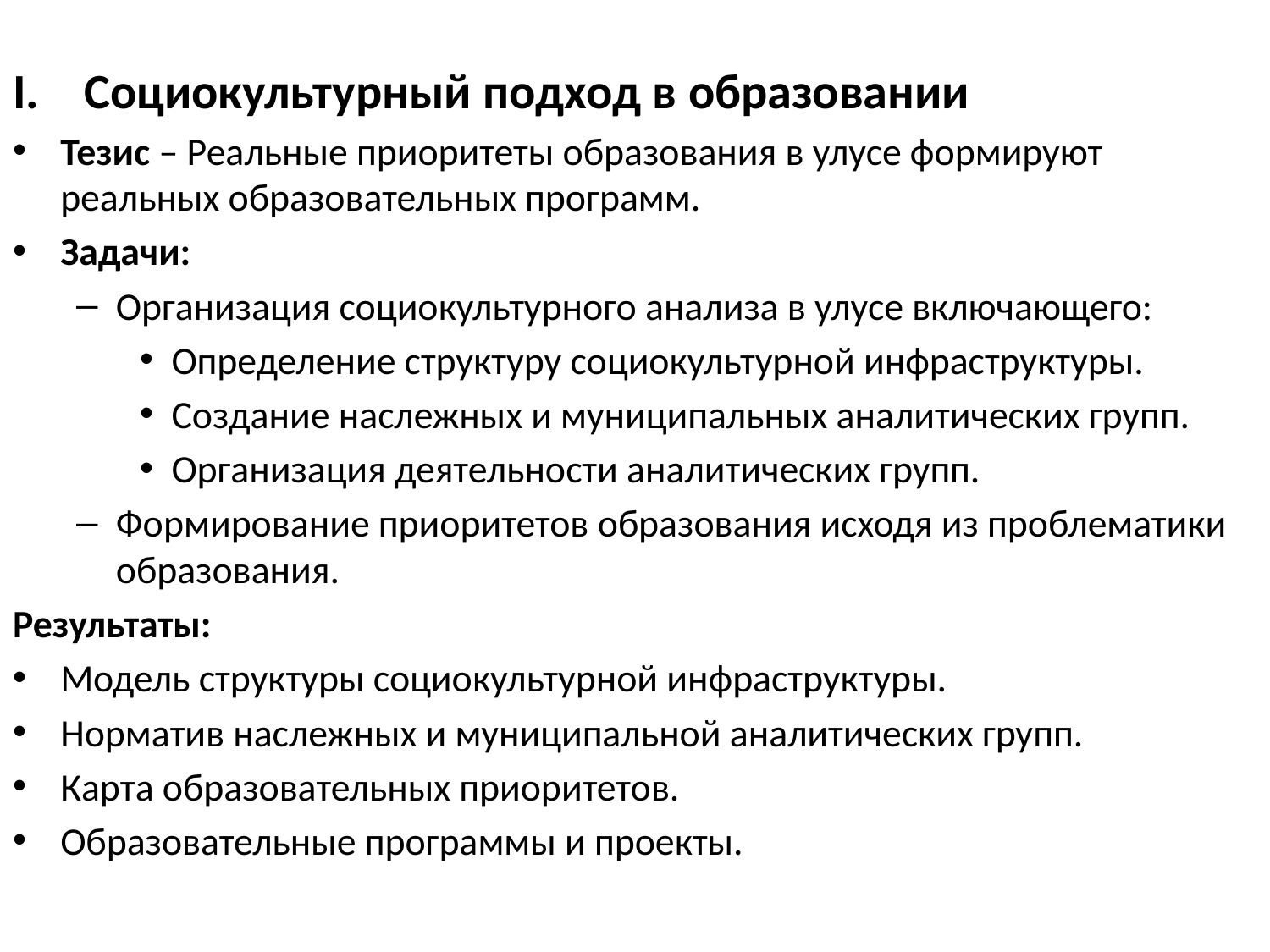

Социокультурный подход в образовании
Тезис – Реальные приоритеты образования в улусе формируют реальных образовательных программ.
Задачи:
Организация социокультурного анализа в улусе включающего:
Определение структуру социокультурной инфраструктуры.
Создание наслежных и муниципальных аналитических групп.
Организация деятельности аналитических групп.
Формирование приоритетов образования исходя из проблематики образования.
Результаты:
Модель структуры социокультурной инфраструктуры.
Норматив наслежных и муниципальной аналитических групп.
Карта образовательных приоритетов.
Образовательные программы и проекты.